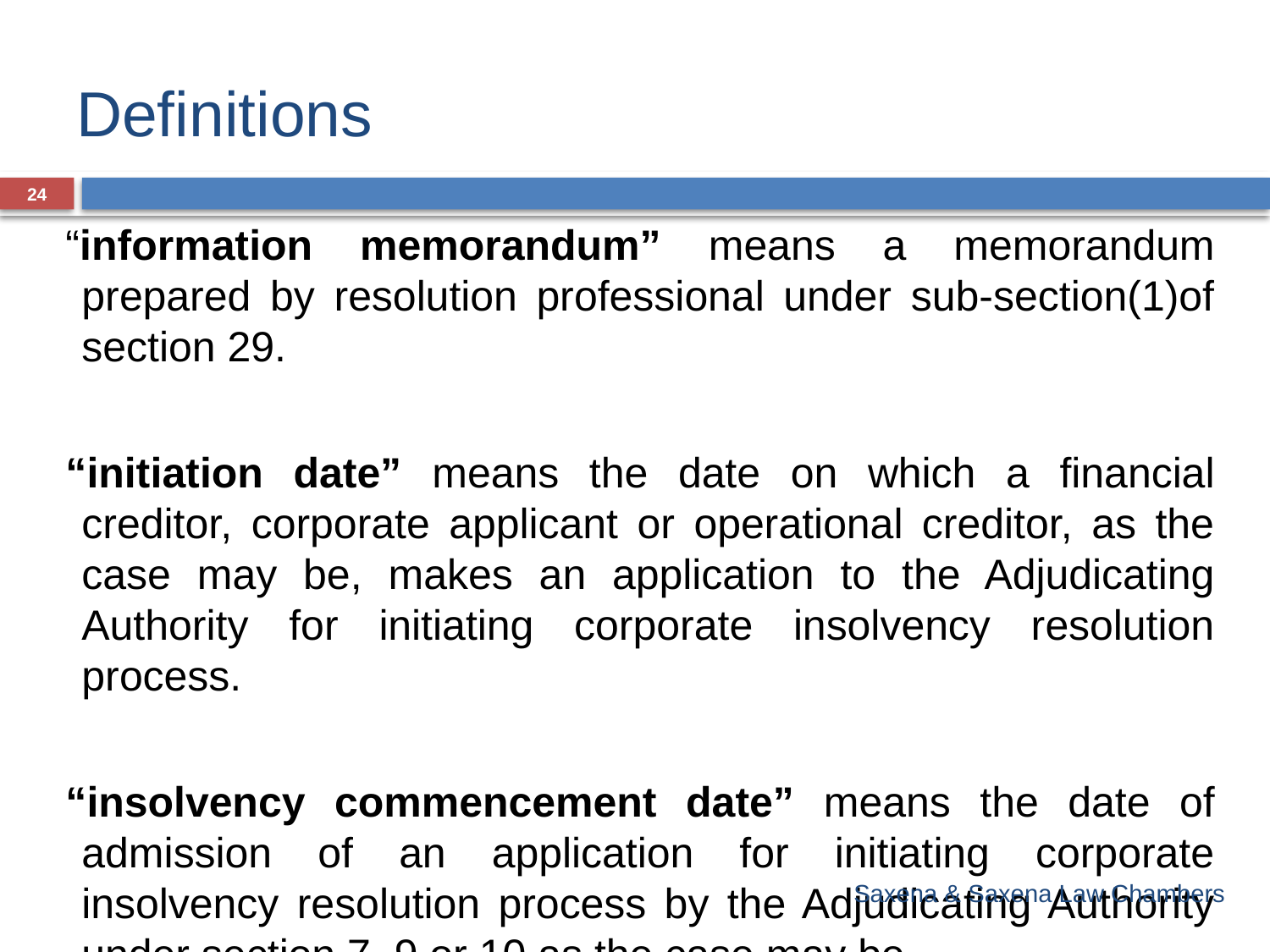

# Definitions
24
“information memorandum” means a memorandum prepared by resolution professional under sub-section(1)of section 29.

“initiation date” means the date on which a financial creditor, corporate applicant or operational creditor, as the case may be, makes an application to the Adjudicating Authority for initiating corporate insolvency resolution process.

“insolvency commencement date” means the date of admission of an application for initiating corporate insolvency resolution process by the Adjudicating Authority under section 7, 9 or 10 as the case may be.

Saxena & Saxena Law Chambers